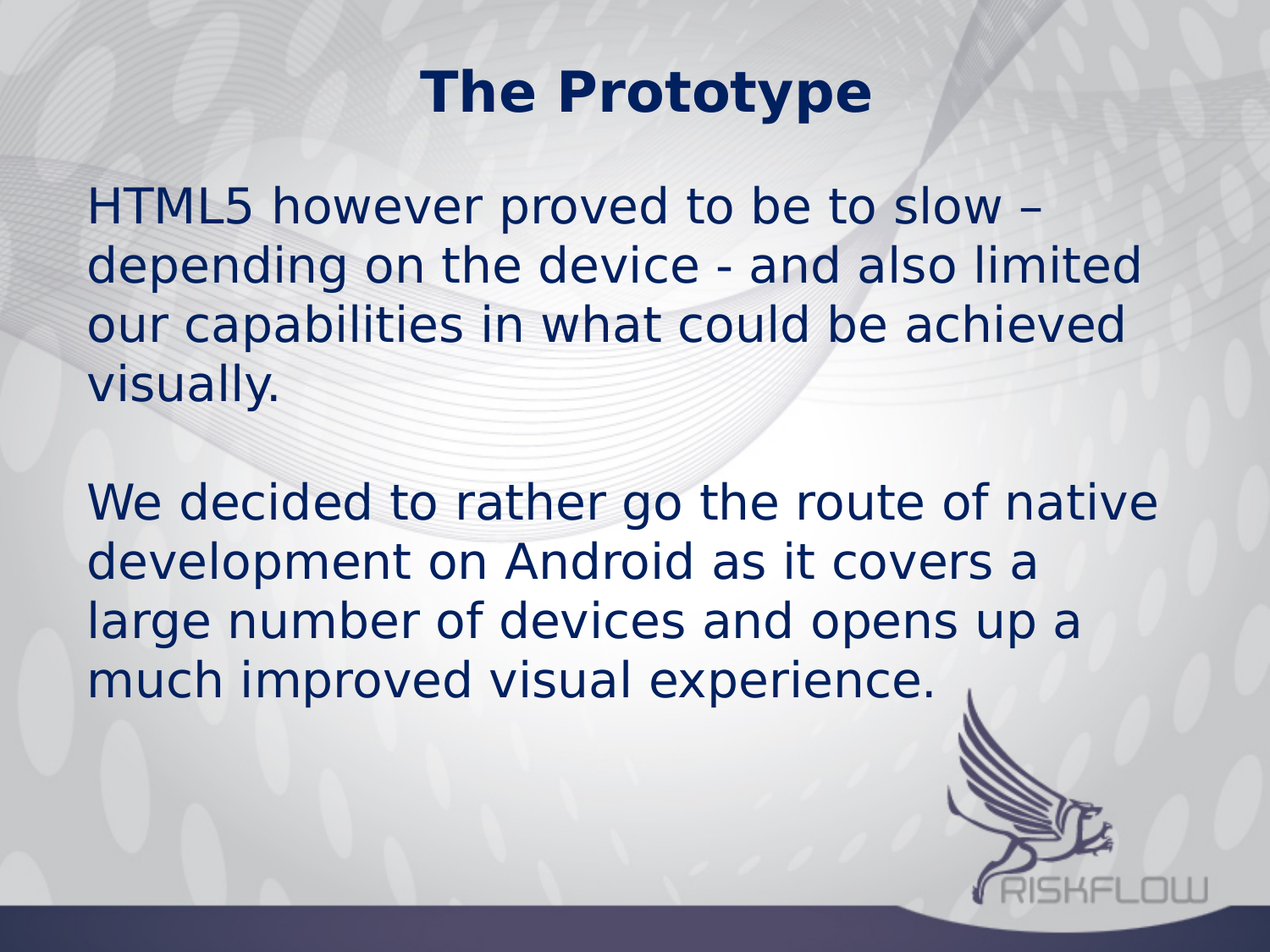

The Prototype
HTML5 however proved to be to slow – depending on the device - and also limited our capabilities in what could be achieved visually.

We decided to rather go the route of native development on Android as it covers a large number of devices and opens up a much improved visual experience.